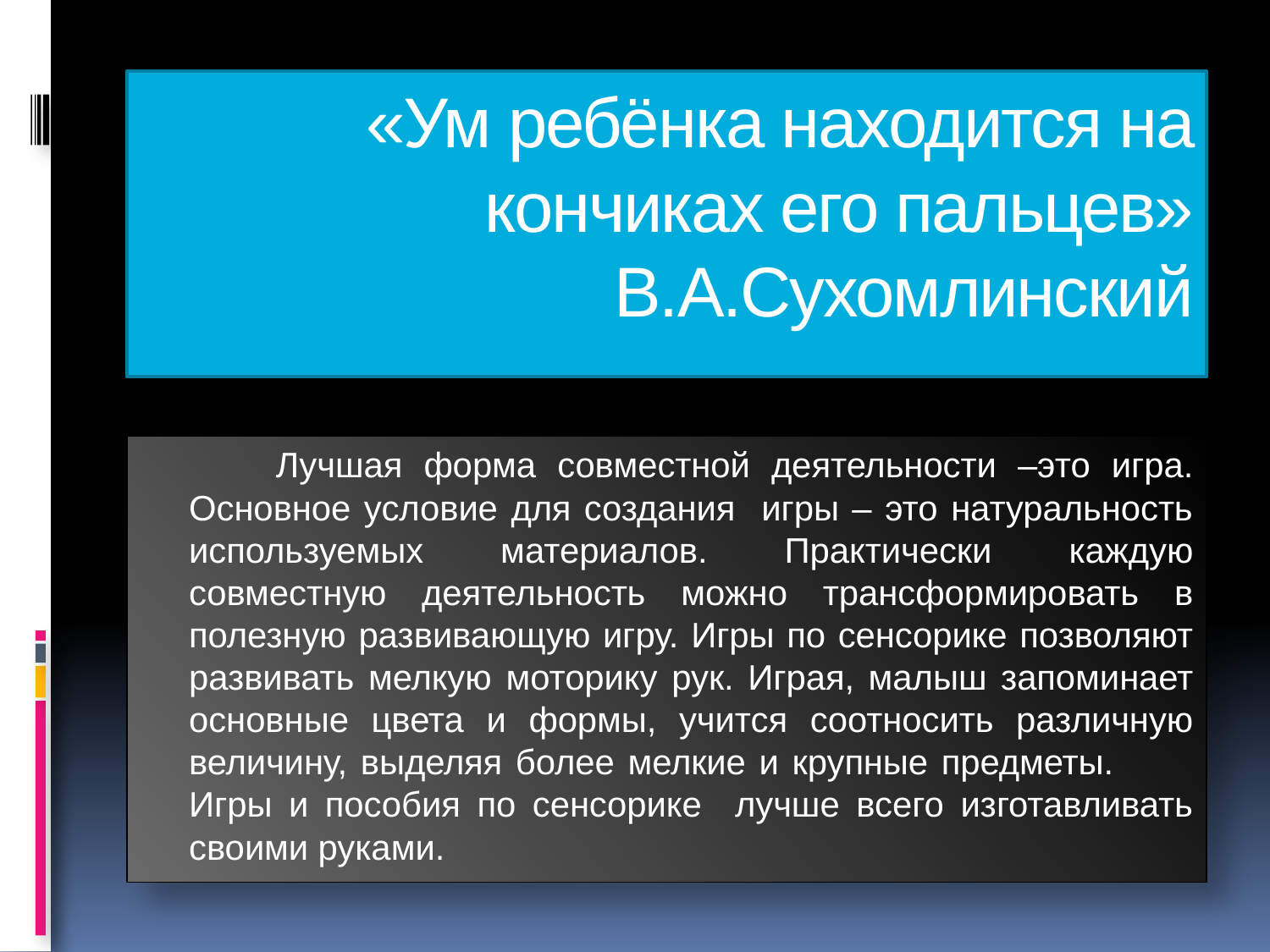

# «Ум ребёнка находится на кончиках его пальцев» В.А.Сухомлинский
      Лучшая форма совместной деятельности –это игра. Основное условие для создания  игры – это натуральность используемых материалов. Практически каждую совместную деятельность можно трансформировать в полезную развивающую игру. Игры по сенсорике позволяют развивать мелкую моторику рук. Играя, малыш запоминает основные цвета и формы, учится соотносить различную величину, выделяя более мелкие и крупные предметы.       Игры и пособия по сенсорике  лучше всего изготавливать своими руками.